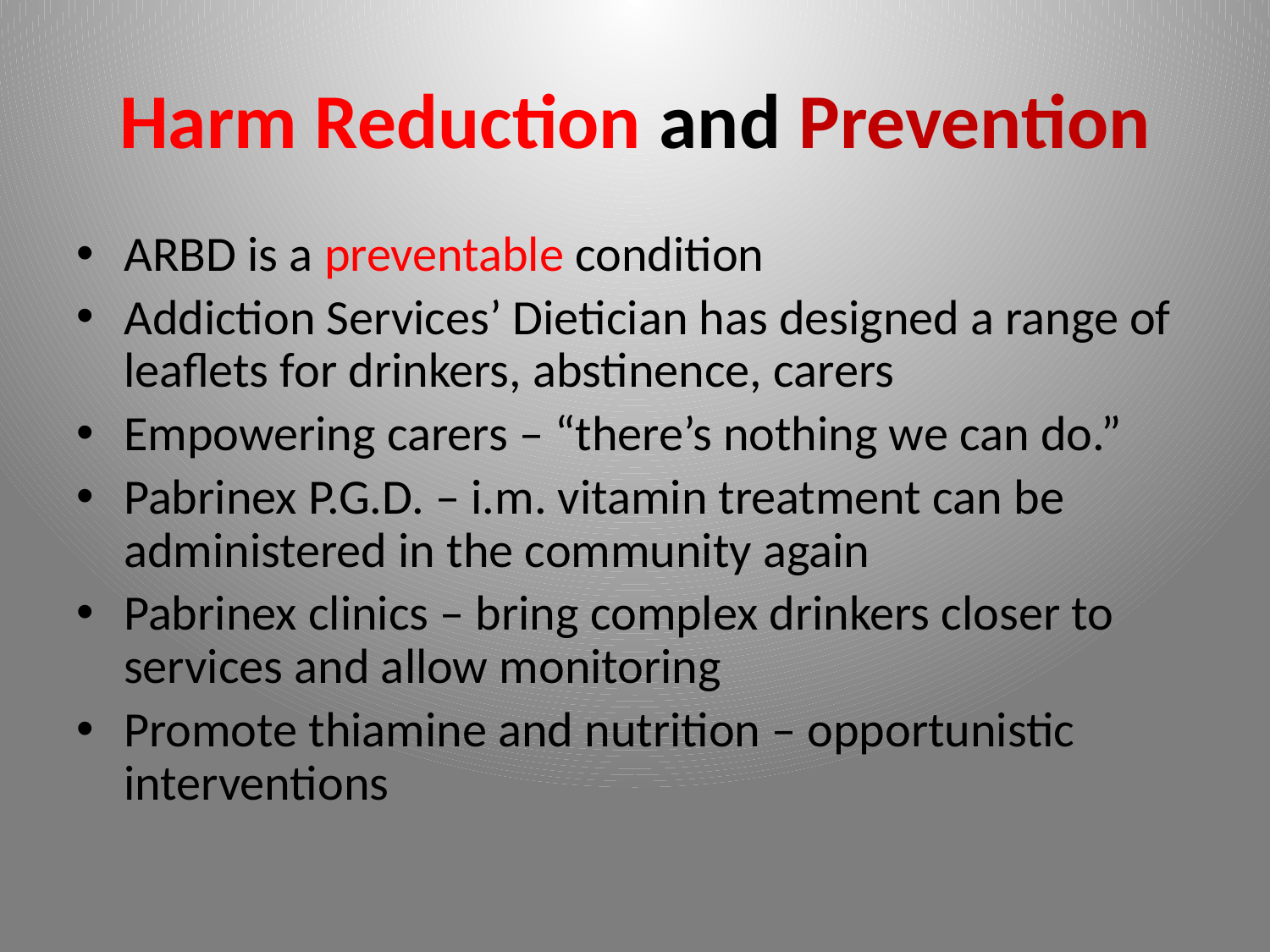

# Harm Reduction and Prevention
ARBD is a preventable condition
Addiction Services’ Dietician has designed a range of leaflets for drinkers, abstinence, carers
Empowering carers – “there’s nothing we can do.”
Pabrinex P.G.D. – i.m. vitamin treatment can be administered in the community again
Pabrinex clinics – bring complex drinkers closer to services and allow monitoring
Promote thiamine and nutrition – opportunistic interventions